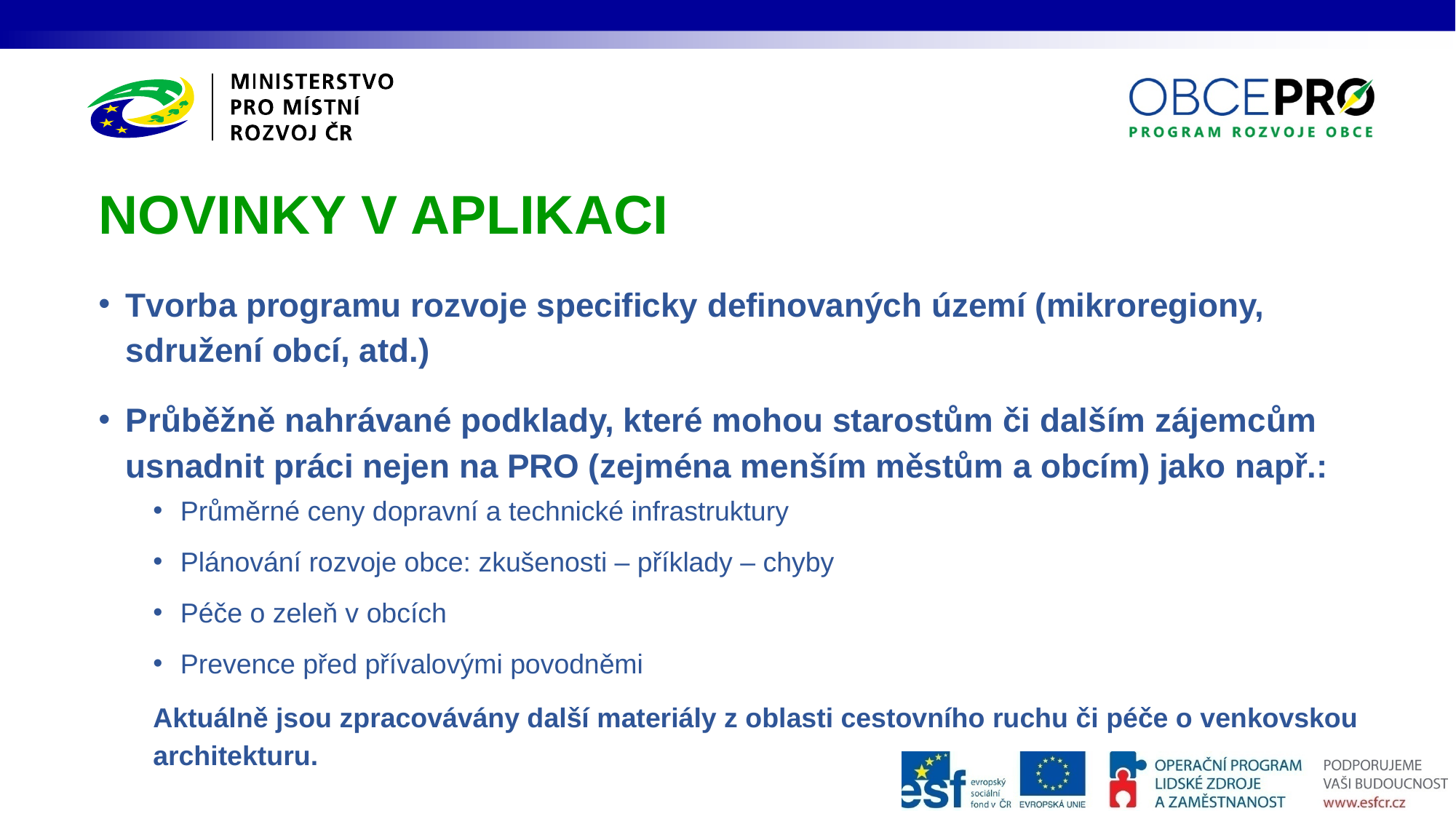

# NOVINKY V APLIKACI
Tvorba programu rozvoje specificky definovaných území (mikroregiony, sdružení obcí, atd.)
Průběžně nahrávané podklady, které mohou starostům či dalším zájemcům usnadnit práci nejen na PRO (zejména menším městům a obcím) jako např.:
Průměrné ceny dopravní a technické infrastruktury
Plánování rozvoje obce: zkušenosti – příklady – chyby
Péče o zeleň v obcích
Prevence před přívalovými povodněmi
Aktuálně jsou zpracovávány další materiály z oblasti cestovního ruchu či péče o venkovskou architekturu.